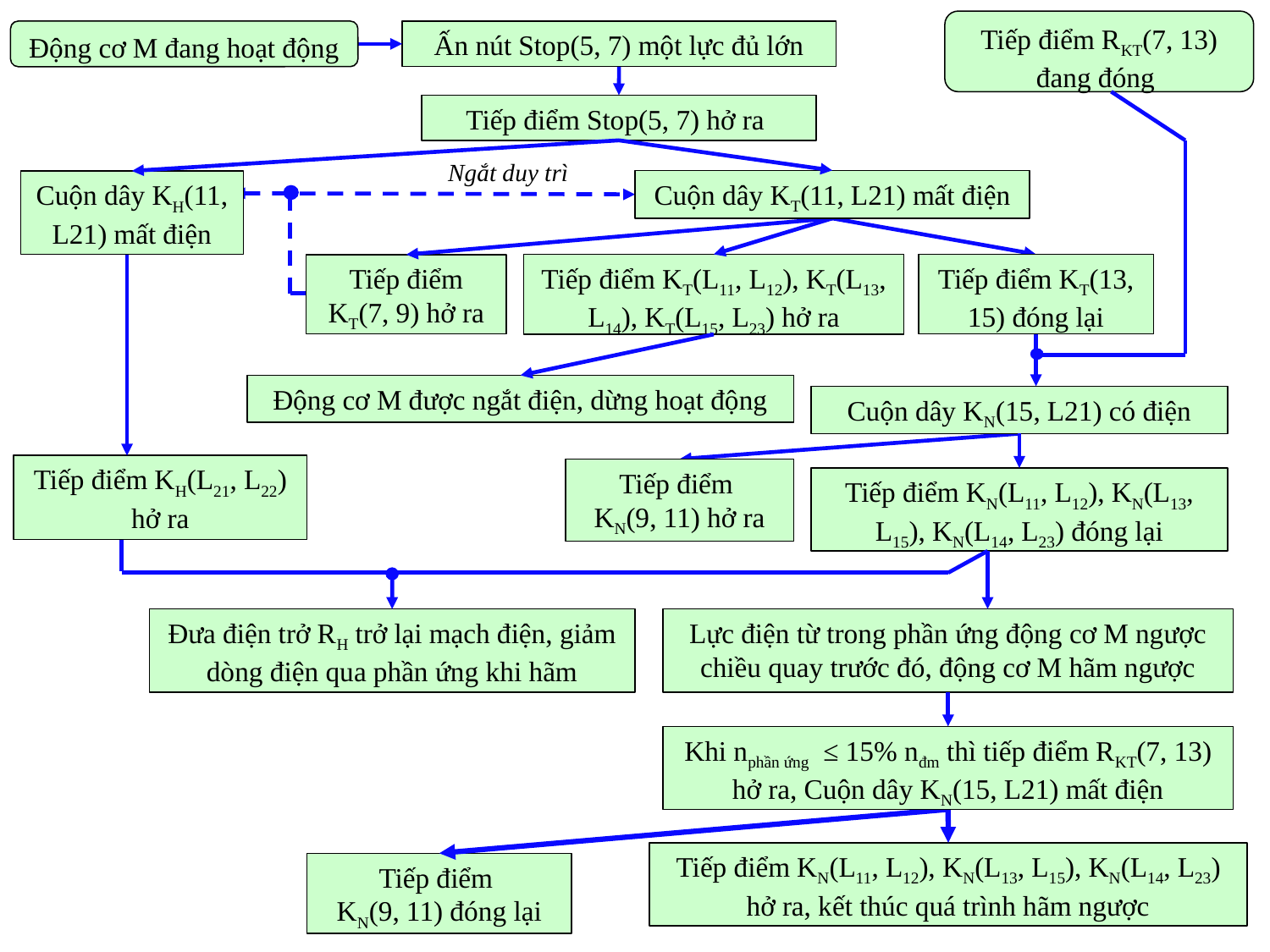

Tiếp điểm RKT(7, 13) đang đóng
Động cơ M đang hoạt động
Ấn nút Stop(5, 7) một lực đủ lớn
Tiếp điểm Stop(5, 7) hở ra
Ngắt duy trì
Cuộn dây KT(11, L21) mất điện
Cuộn dây KH(11, L21) mất điện

Tiếp điểm KT(L11, L12), KT(L13, L14), KT(L15, L23) hở ra
Tiếp điểm KT(13, 15) đóng lại
Tiếp điểm KT(7, 9) hở ra

Động cơ M được ngắt điện, dừng hoạt động
Cuộn dây KN(15, L21) có điện
Tiếp điểm KH(L21, L22) hở ra
Tiếp điểm
KN(9, 11) hở ra
Tiếp điểm KN(L11, L12), KN(L13, L15), KN(L14, L23) đóng lại

Đưa điện trở RH trở lại mạch điện, giảm dòng điện qua phần ứng khi hãm
Lực điện từ trong phần ứng động cơ M ngược chiều quay trước đó, động cơ M hãm ngược
Khi nphần ứng  ≤ 15% nđm thì tiếp điểm RKT(7, 13) hở ra, Cuộn dây KN(15, L21) mất điện

Tiếp điểm KN(L11, L12), KN(L13, L15), KN(L14, L23) hở ra, kết thúc quá trình hãm ngược
Tiếp điểm
KN(9, 11) đóng lại